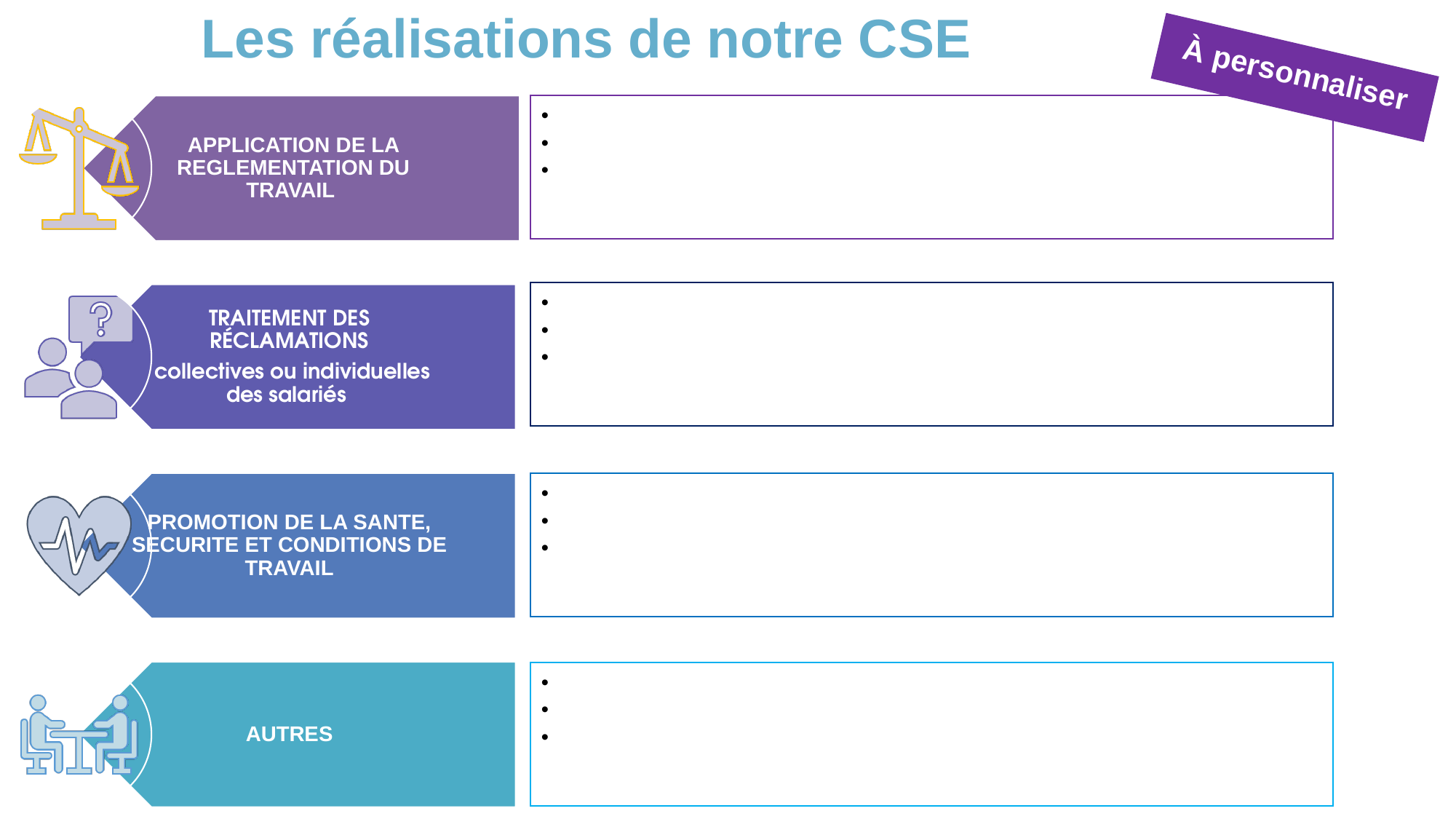

Les réalisations de notre CSE
À personnaliser
APPLICATION DE LA REGLEMENTATION DU TRAVAIL
TRAITEMENT DES RÉCLAMATIONS
 collectives ou individuelles des salariés
PROMOTION DE LA SANTE, SECURITE ET CONDITIONS DE TRAVAIL
AUTRES